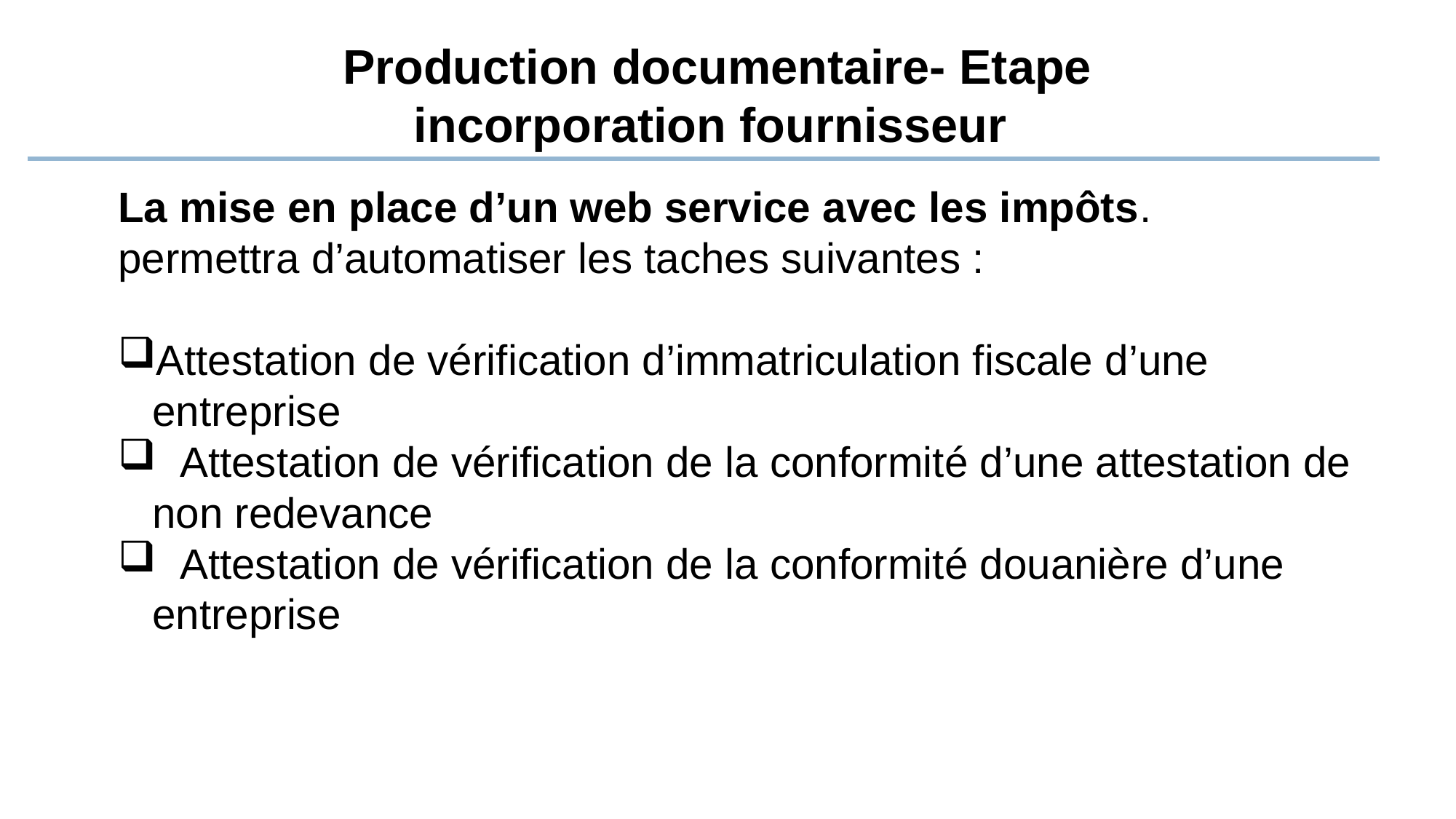

Production documentaire- Etape incorporation fournisseur
La mise en place d’un web service avec les impôts.
permettra d’automatiser les taches suivantes :

Attestation de vérification d’immatriculation fiscale d’une entreprise
  Attestation de vérification de la conformité d’une attestation de non redevance
  Attestation de vérification de la conformité douanière d’une entreprise